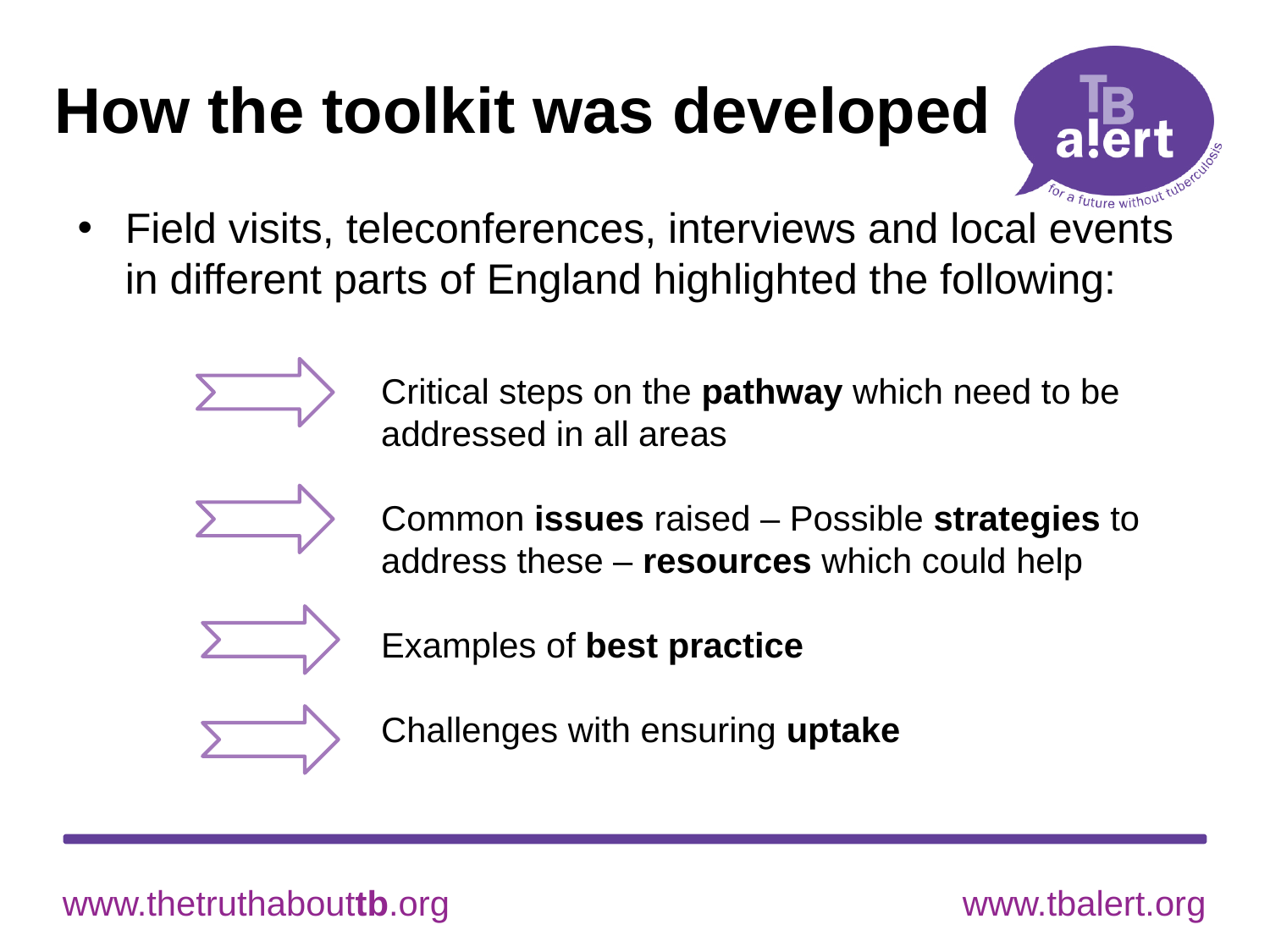

# How the toolkit was developed
Field visits, teleconferences, interviews and local events in different parts of England highlighted the following:

Critical steps on the pathway which need to be addressed in all areas

Common issues raised – Possible strategies to address these – resources which could help
Examples of best practice

Challenges with ensuring uptake